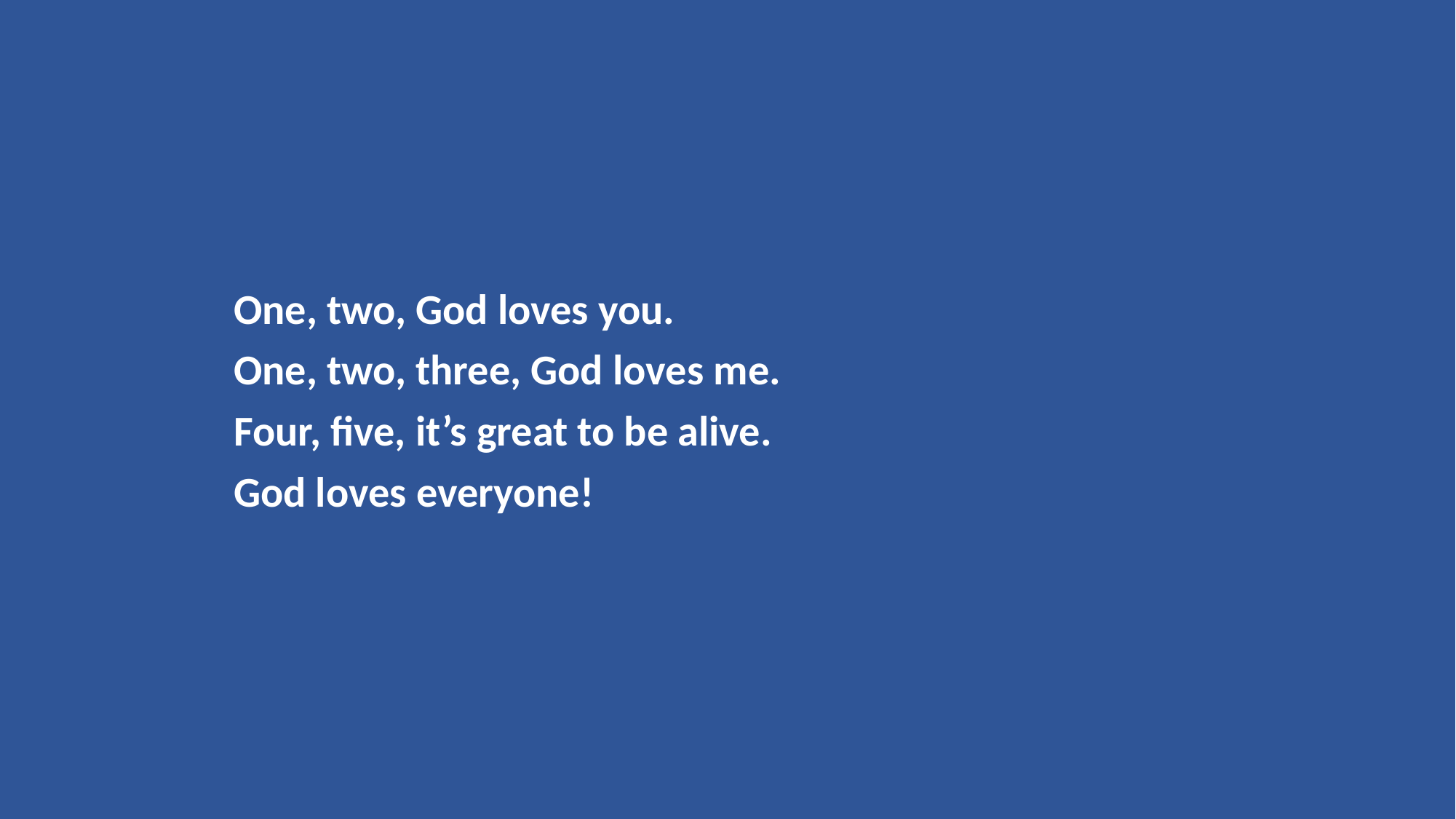

One, two, God loves you.
One, two, three, God loves me.
Four, five, it’s great to be alive.
God loves everyone!